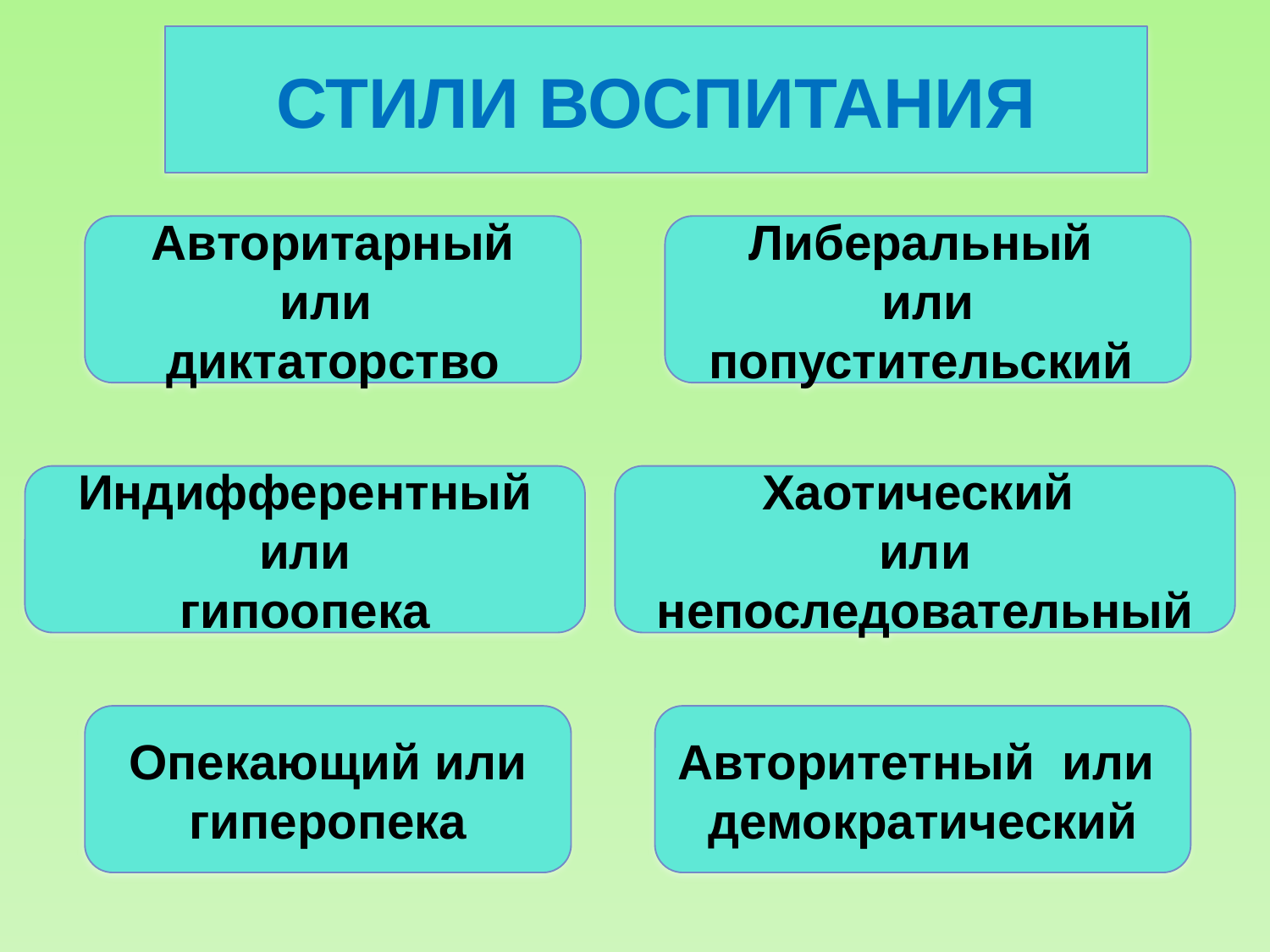

Стили воспитания
Авторитарный или
диктаторство
Либеральный
или попустительский
Индифферентный или
гипоопека
Хаотический
или непоследовательный
Опекающий или
гиперопека
Авторитетный  или
демократический